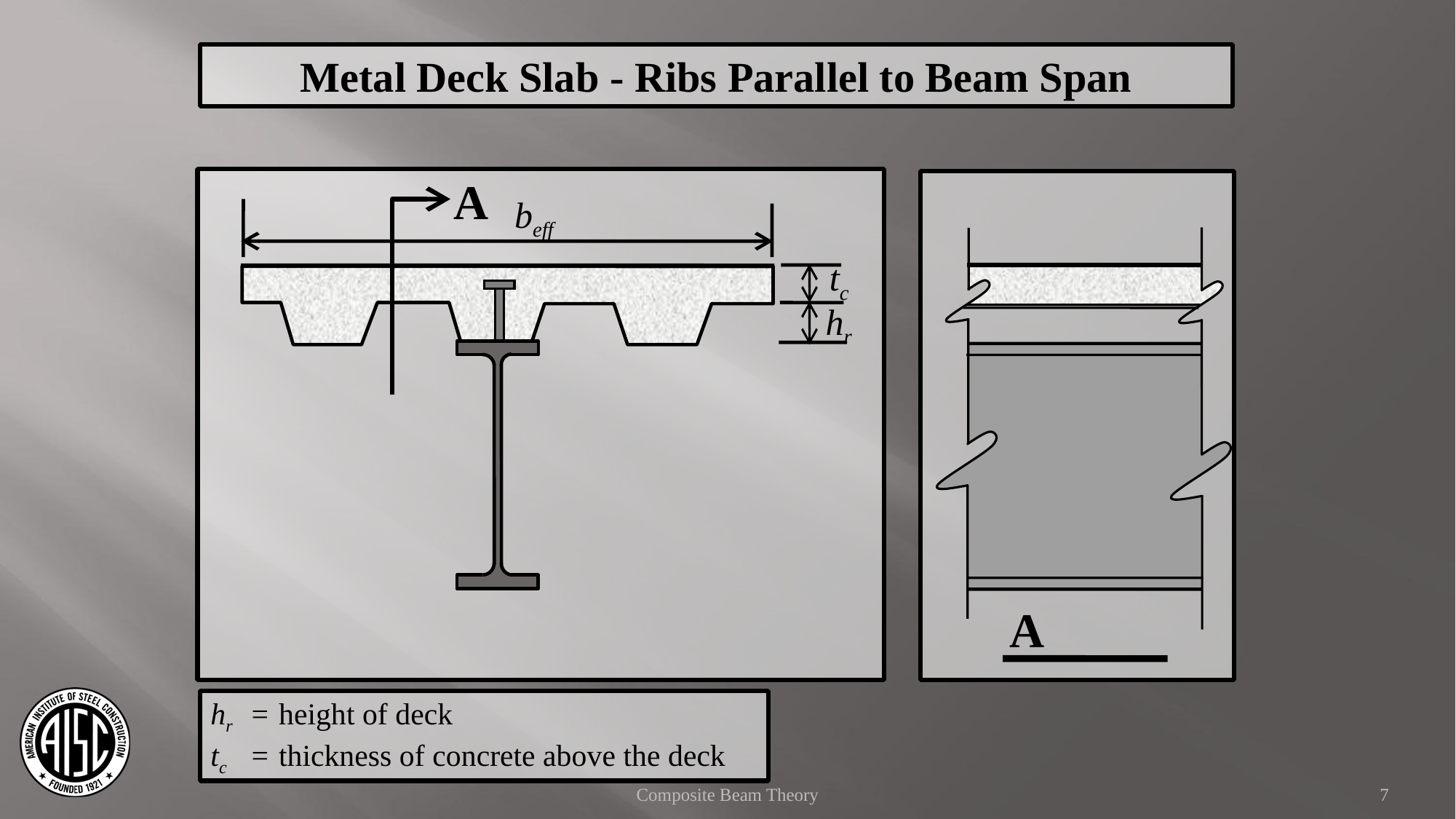

Metal Deck Slab - Ribs Parallel to Beam Span
A

beff

tc

hr

A

hr	=	height of deck
tc	=	thickness of concrete above the deck
7
Composite Beam Theory